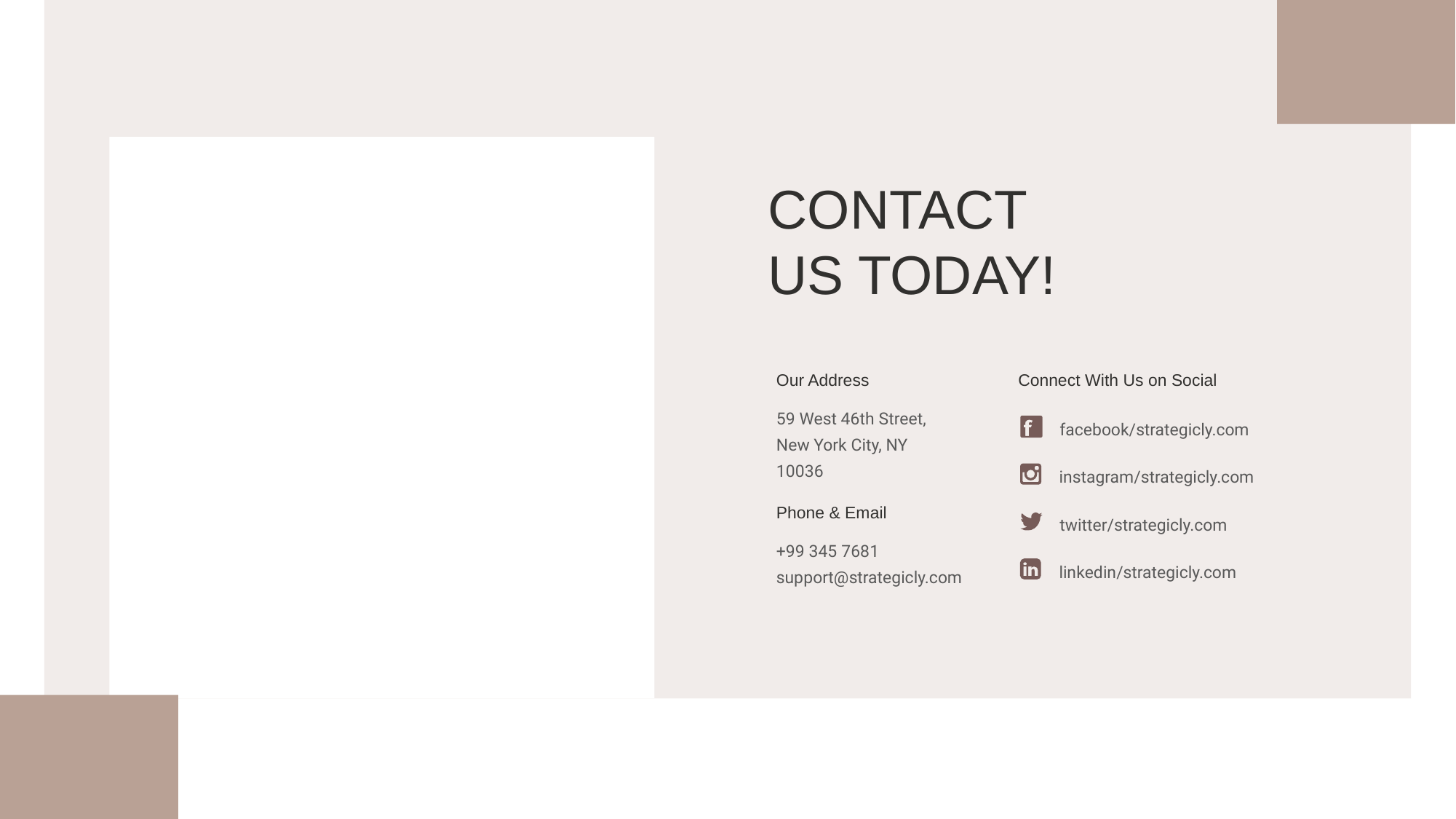

CONTACT US TODAY!

Our Address
Connect With Us on Social
59 West 46th Street, New York City, NY 10036
facebook/strategicly.com

instagram/strategicly.com

Phone & Email
twitter/strategicly.com

+99 345 7681
support@strategicly.com
linkedin/strategicly.com